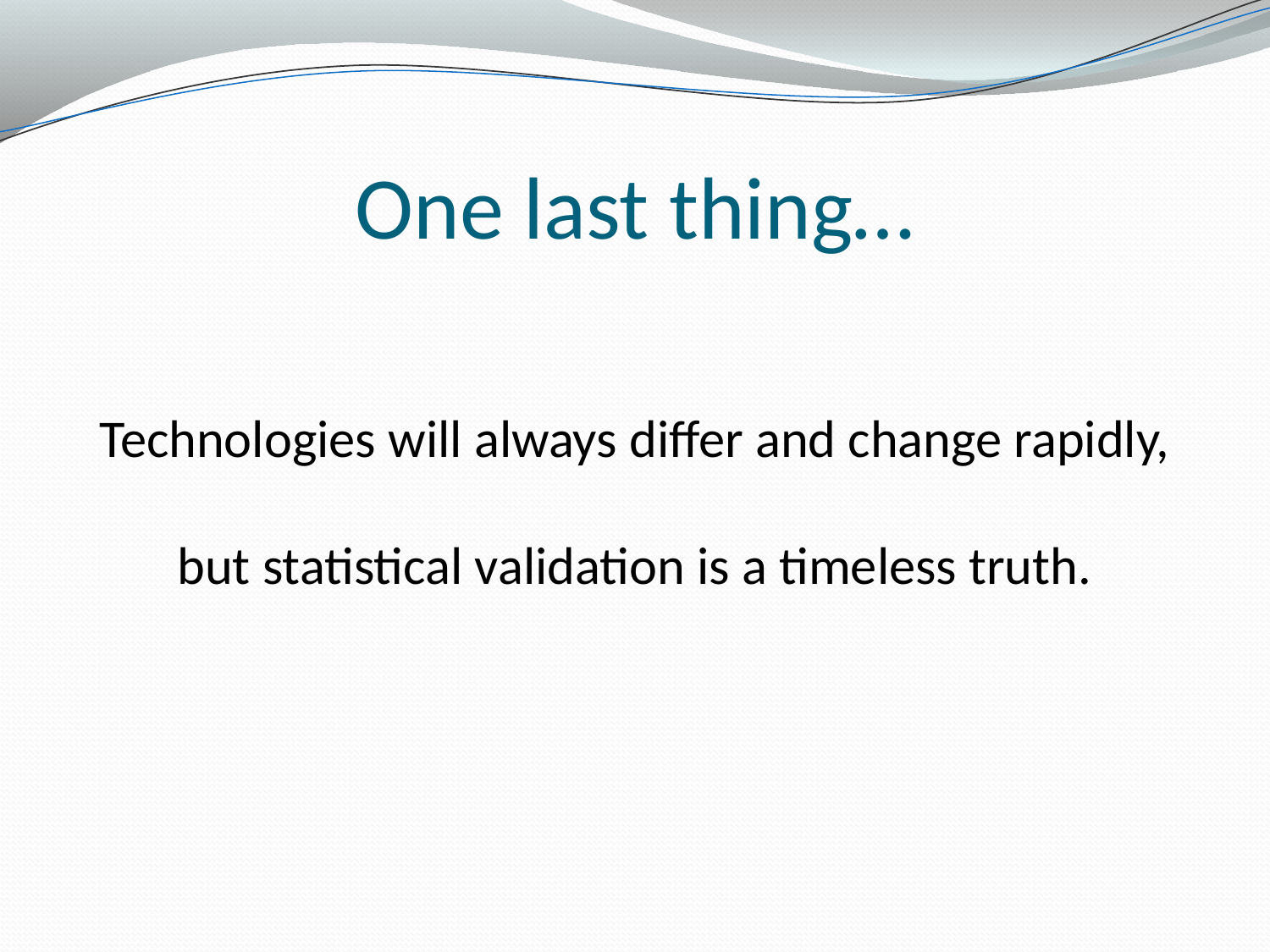

# One last thing…

Technologies will always differ and change rapidly,
but statistical validation is a timeless truth.